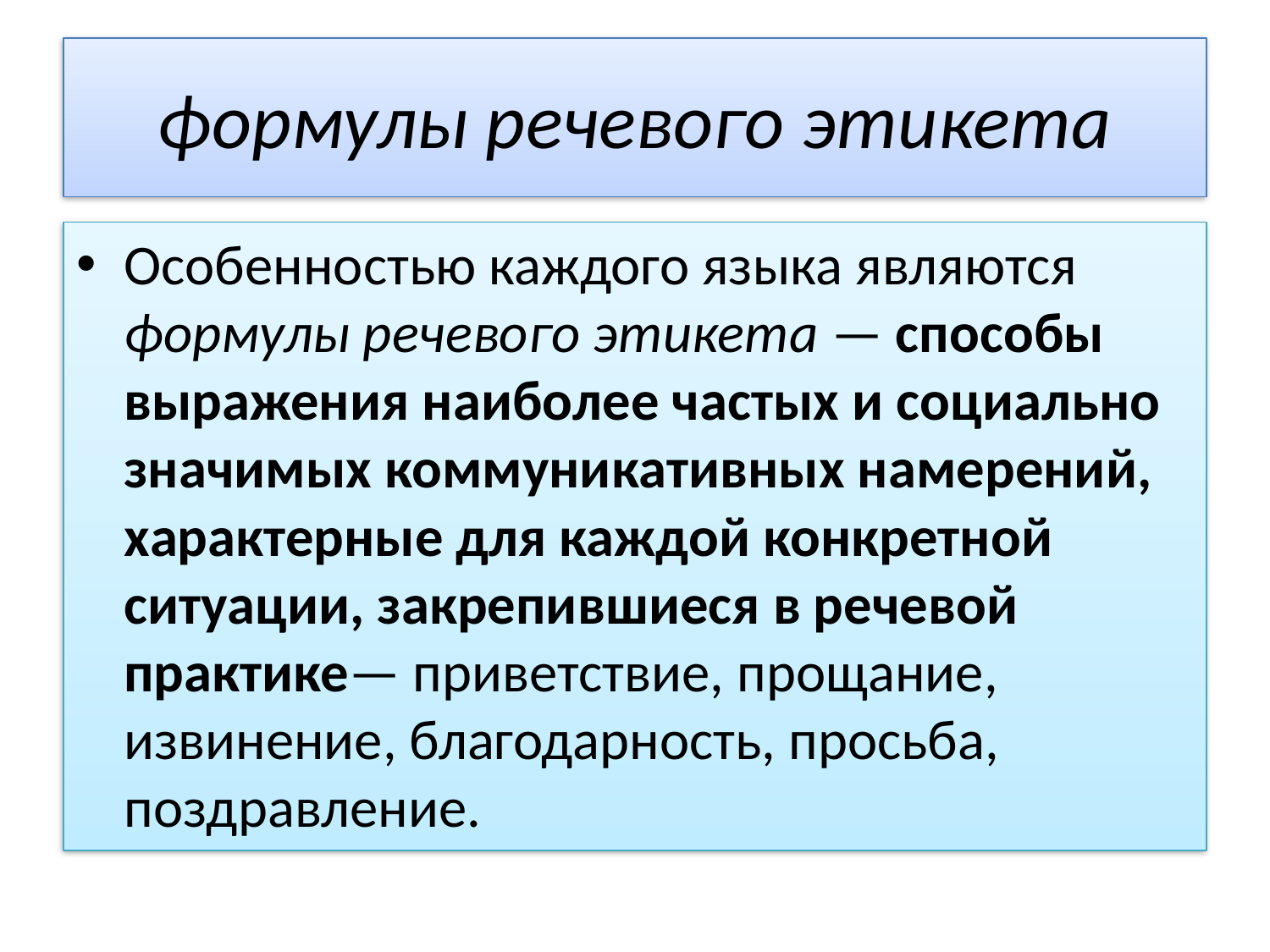

# формулы речевого этикета
Особенностью каждого языка являются формулы речевого этикета — способы выражения наиболее частых и социально значимых коммуникативных намерений, характерные для каждой конкретной ситуации, закрепившиеся в речевой практике— приветствие, прощание, извинение, благодарность, просьба, поздравление.